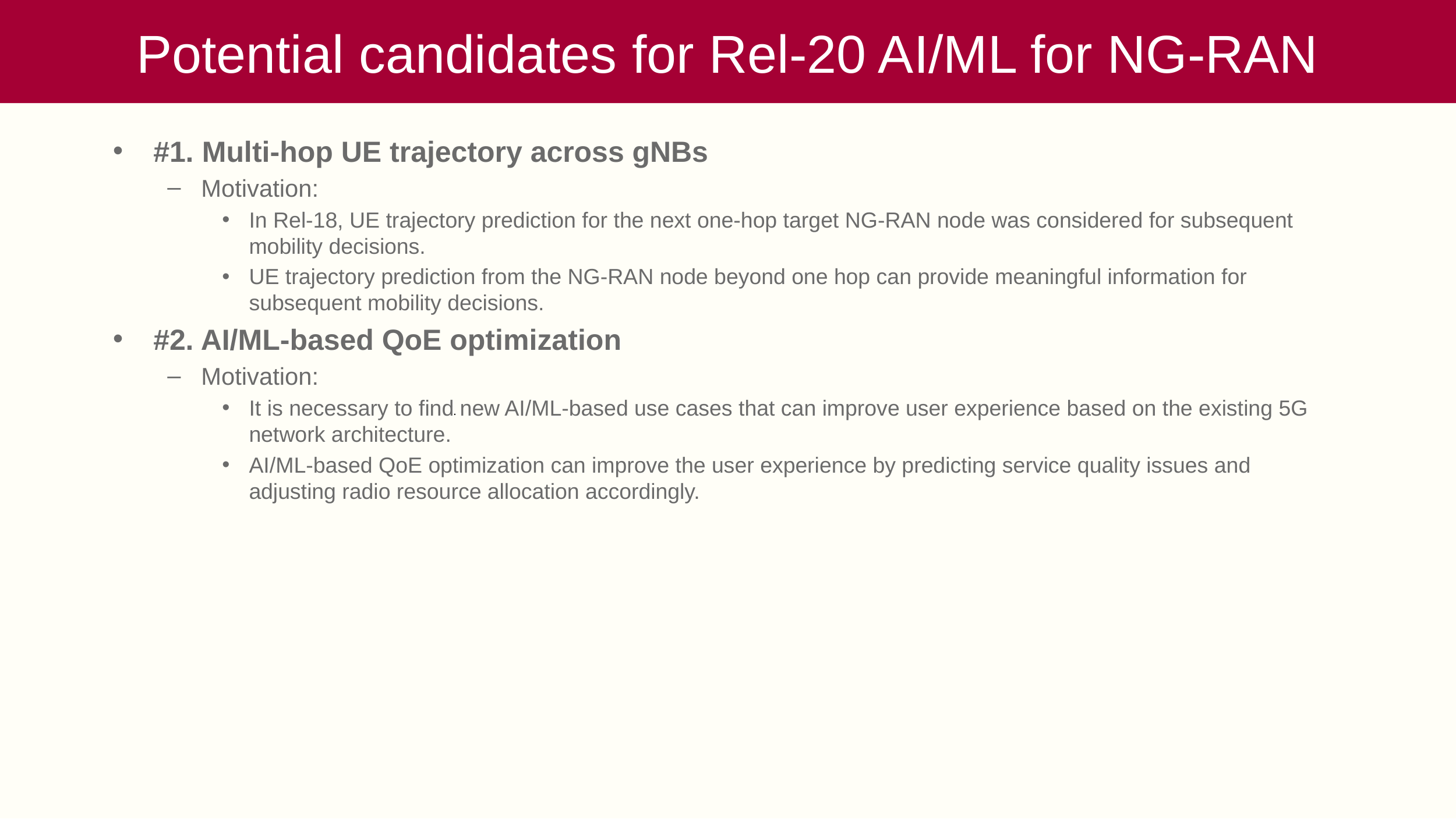

# Potential candidates for Rel-20 AI/ML for NG-RAN
#1. Multi-hop UE trajectory across gNBs
Motivation:
In Rel-18, UE trajectory prediction for the next one-hop target NG-RAN node was considered for subsequent mobility decisions.
UE trajectory prediction from the NG-RAN node beyond one hop can provide meaningful information for subsequent mobility decisions.
#2. AI/ML-based QoE optimization
Motivation:
It is necessary to find new AI/ML-based use cases that can improve user experience based on the existing 5G network architecture.
AI/ML-based QoE optimization can improve the user experience by predicting service quality issues and adjusting radio resource allocation accordingly.

.